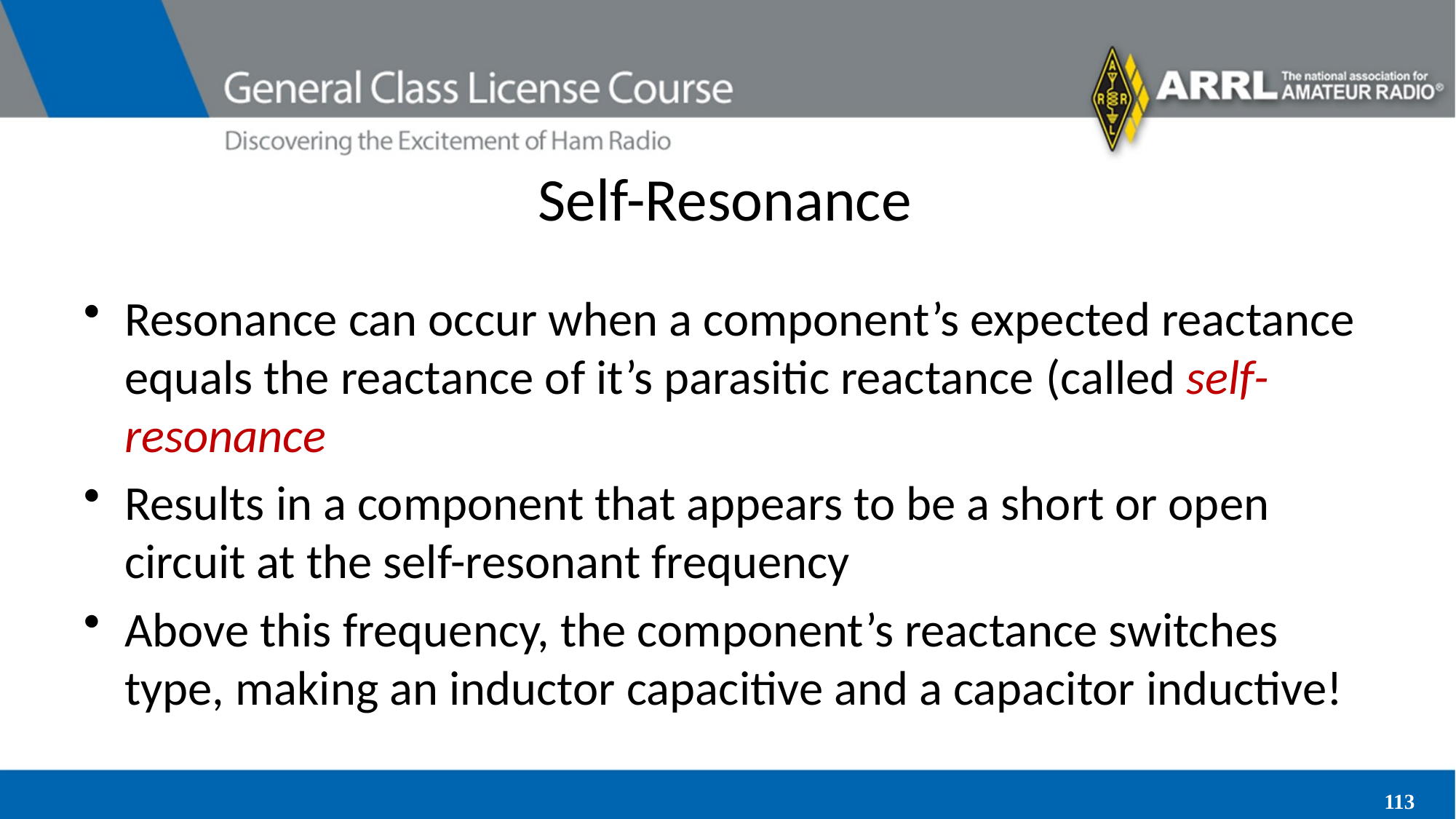

# Self-Resonance
Resonance can occur when a component’s expected reactance equals the reactance of it’s parasitic reactance (called self-resonance
Results in a component that appears to be a short or open circuit at the self-resonant frequency
Above this frequency, the component’s reactance switches type, making an inductor capacitive and a capacitor inductive!